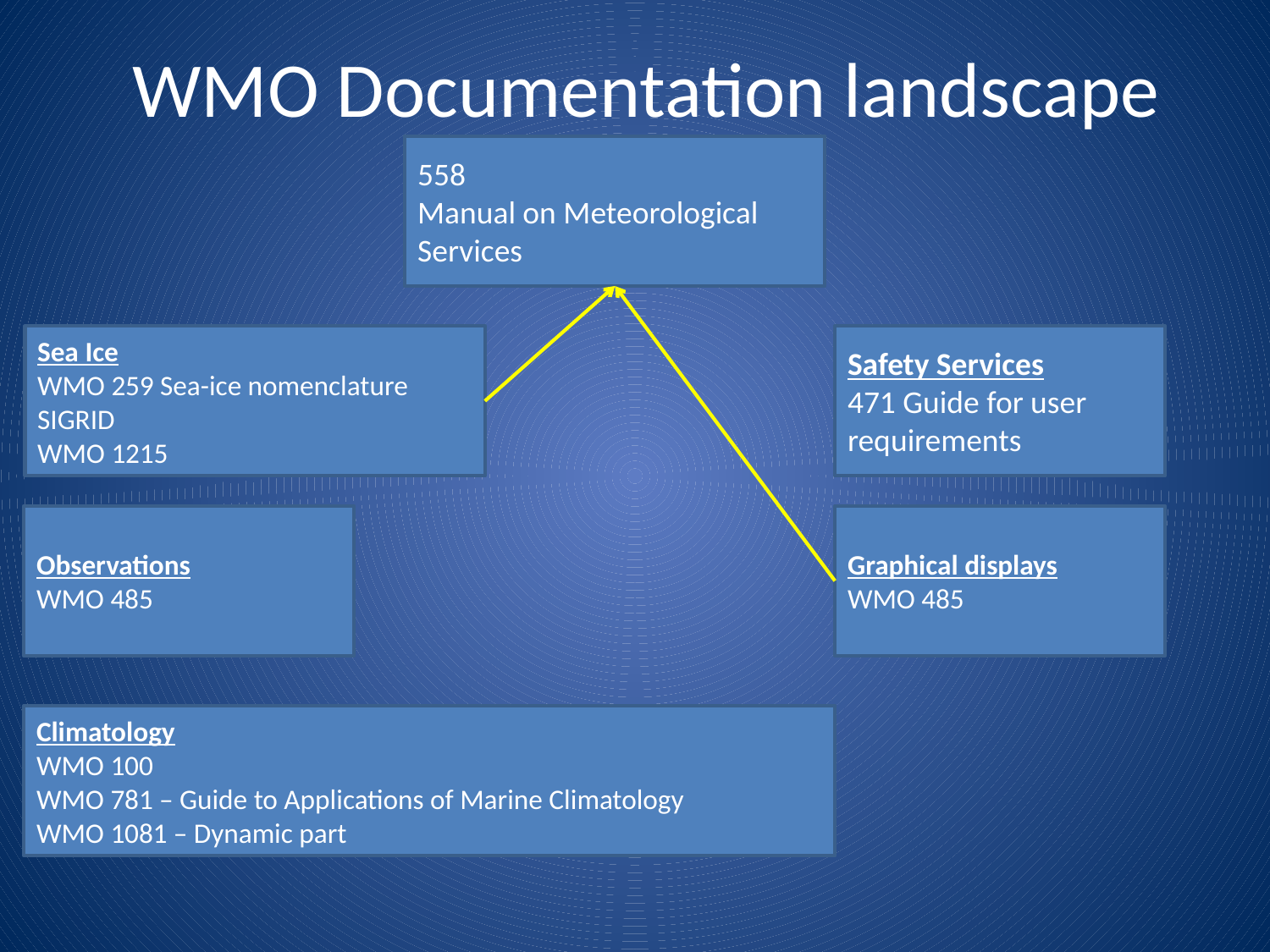

# WMO Documentation landscape
558
Manual on Meteorological Services
Sea Ice
WMO 259 Sea-ice nomenclature
SIGRID
WMO 1215
Safety Services
471 Guide for user requirements
Observations
WMO 485
Graphical displays
WMO 485
Climatology
WMO 100
WMO 781 – Guide to Applications of Marine Climatology
WMO 1081 – Dynamic part